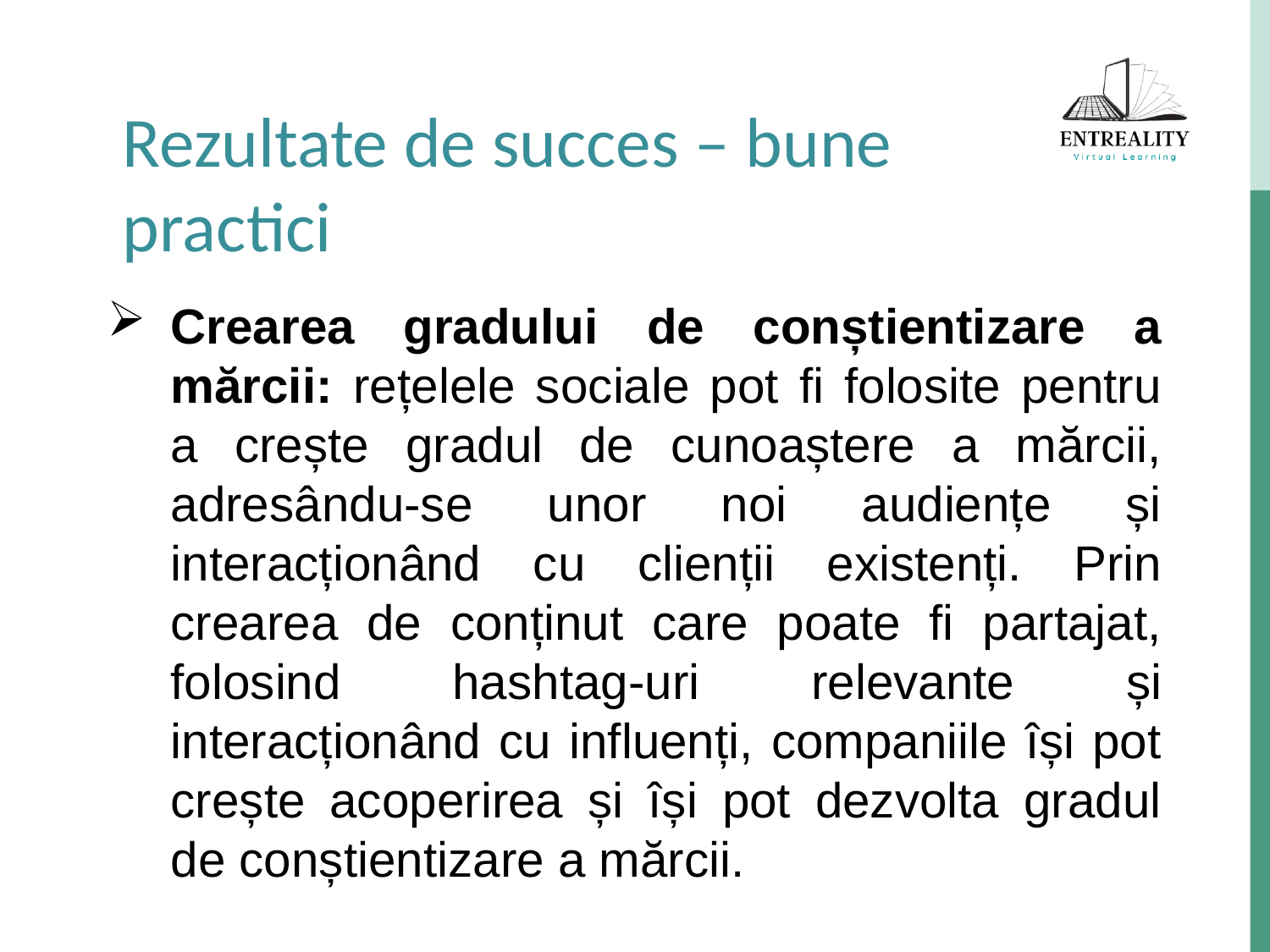

Rezultate de succes – bune practici
Crearea gradului de conștientizare a mărcii: rețelele sociale pot fi folosite pentru a crește gradul de cunoaștere a mărcii, adresându-se unor noi audiențe și interacționând cu clienții existenți. Prin crearea de conținut care poate fi partajat, folosind hashtag-uri relevante și interacționând cu influenți, companiile își pot crește acoperirea și își pot dezvolta gradul de conștientizare a mărcii.